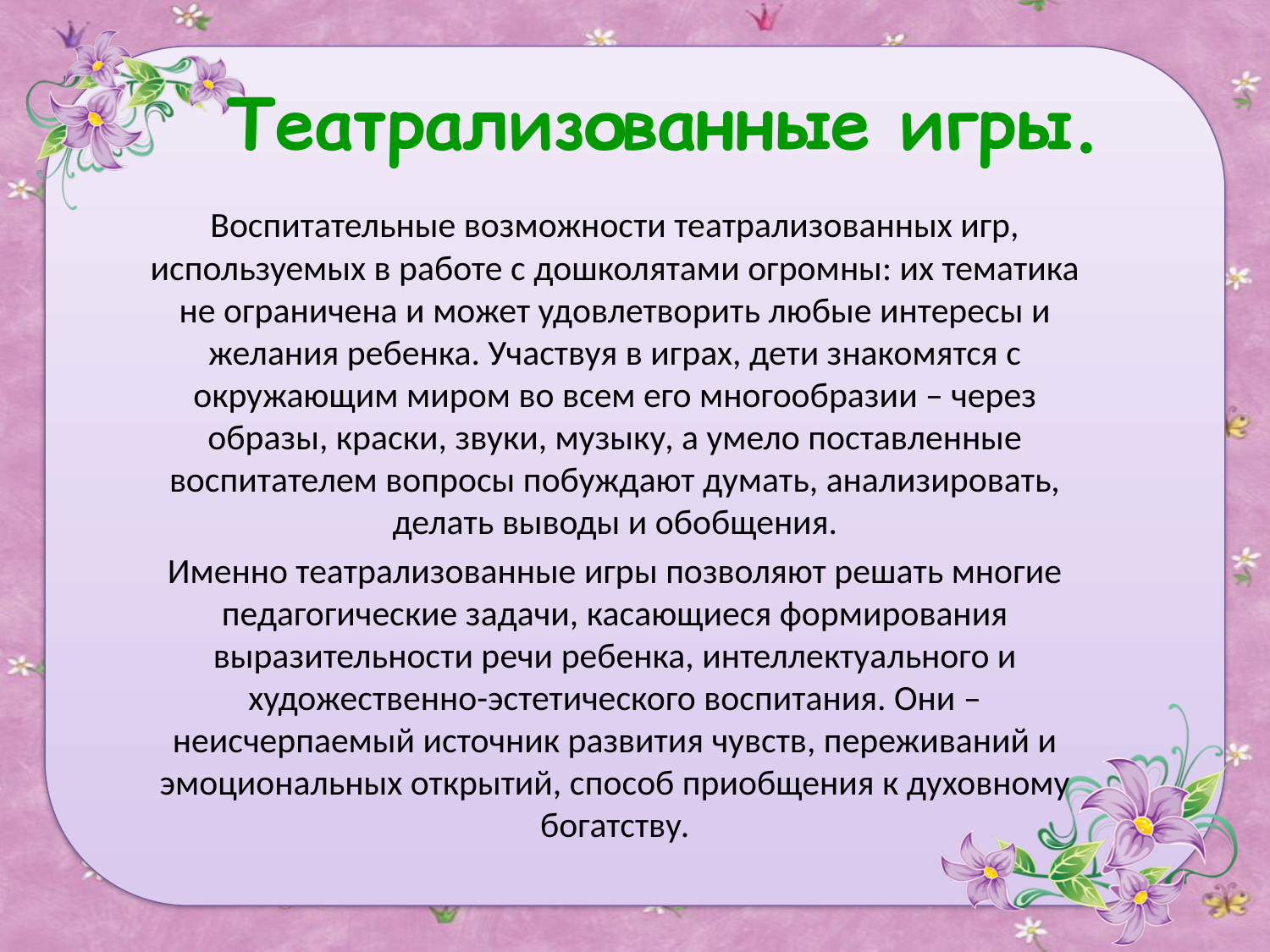

# Театрализованные игры.
Воспитательные возможности театрализованных игр, используемых в работе с дошколятами огромны: их тематика не ограничена и может удовлетворить любые интересы и желания ребенка. Участвуя в играх, дети знакомятся с окружающим миром во всем его многообразии – через образы, краски, звуки, музыку, а умело поставленные воспитателем вопросы побуждают думать, анализировать, делать выводы и обобщения.
Именно театрализованные игры позволяют решать многие педагогические задачи, касающиеся формирования выразительности речи ребенка, интеллектуального и художественно-эстетического воспитания. Они – неисчерпаемый источник развития чувств, переживаний и эмоциональных открытий, способ приобщения к духовному богатству.